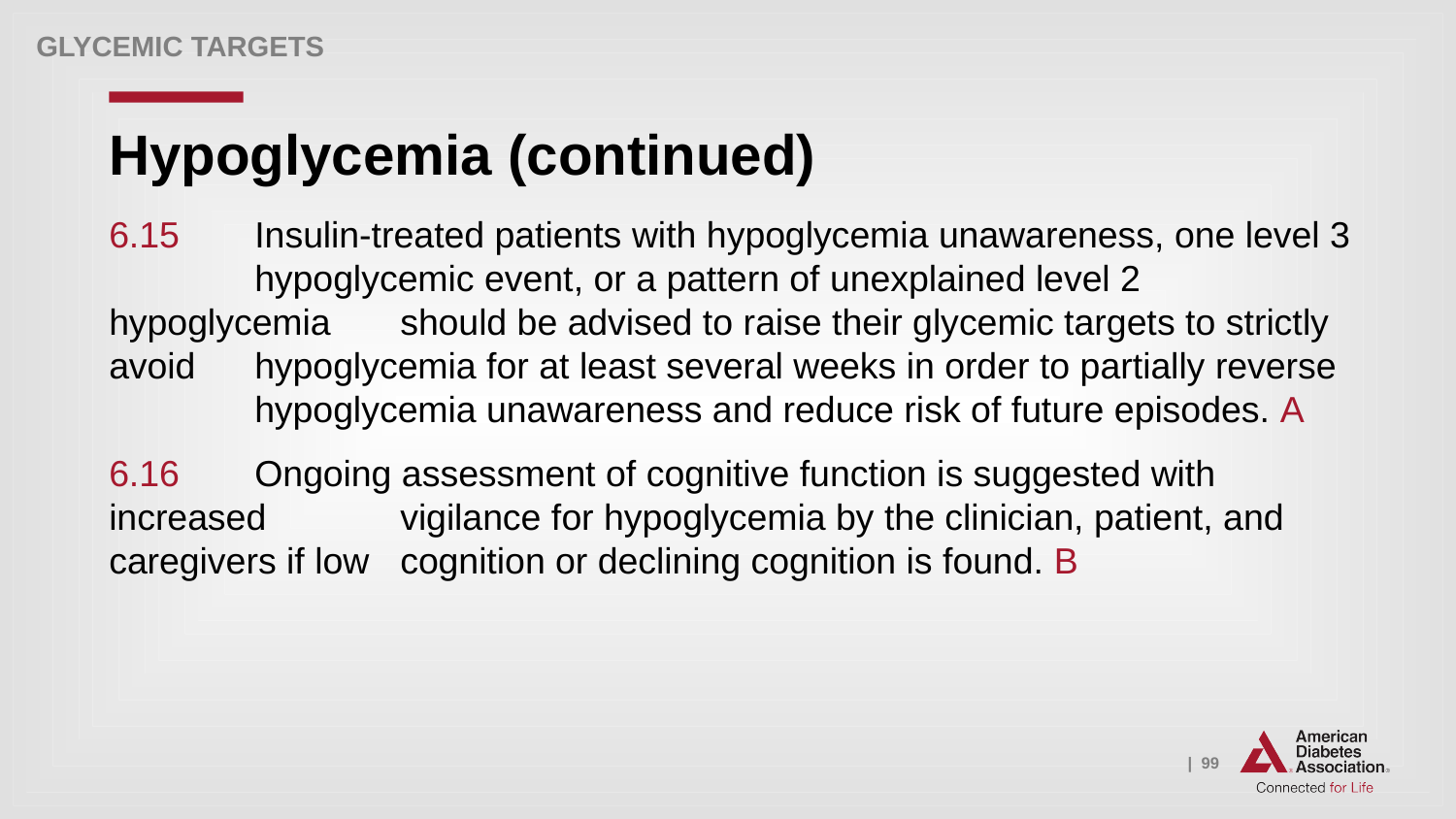

Glycemic targets
# Hypoglycemia (continued)
6.15 	Insulin-treated patients with hypoglycemia unawareness, one level 3 	hypoglycemic event, or a pattern of unexplained level 2 hypoglycemia 	should be advised to raise their glycemic targets to strictly avoid 	hypoglycemia for at least several weeks in order to partially reverse 	hypoglycemia unawareness and reduce risk of future episodes. A
6.16 	Ongoing assessment of cognitive function is suggested with increased 	vigilance for hypoglycemia by the clinician, patient, and caregivers if low 	cognition or declining cognition is found. B